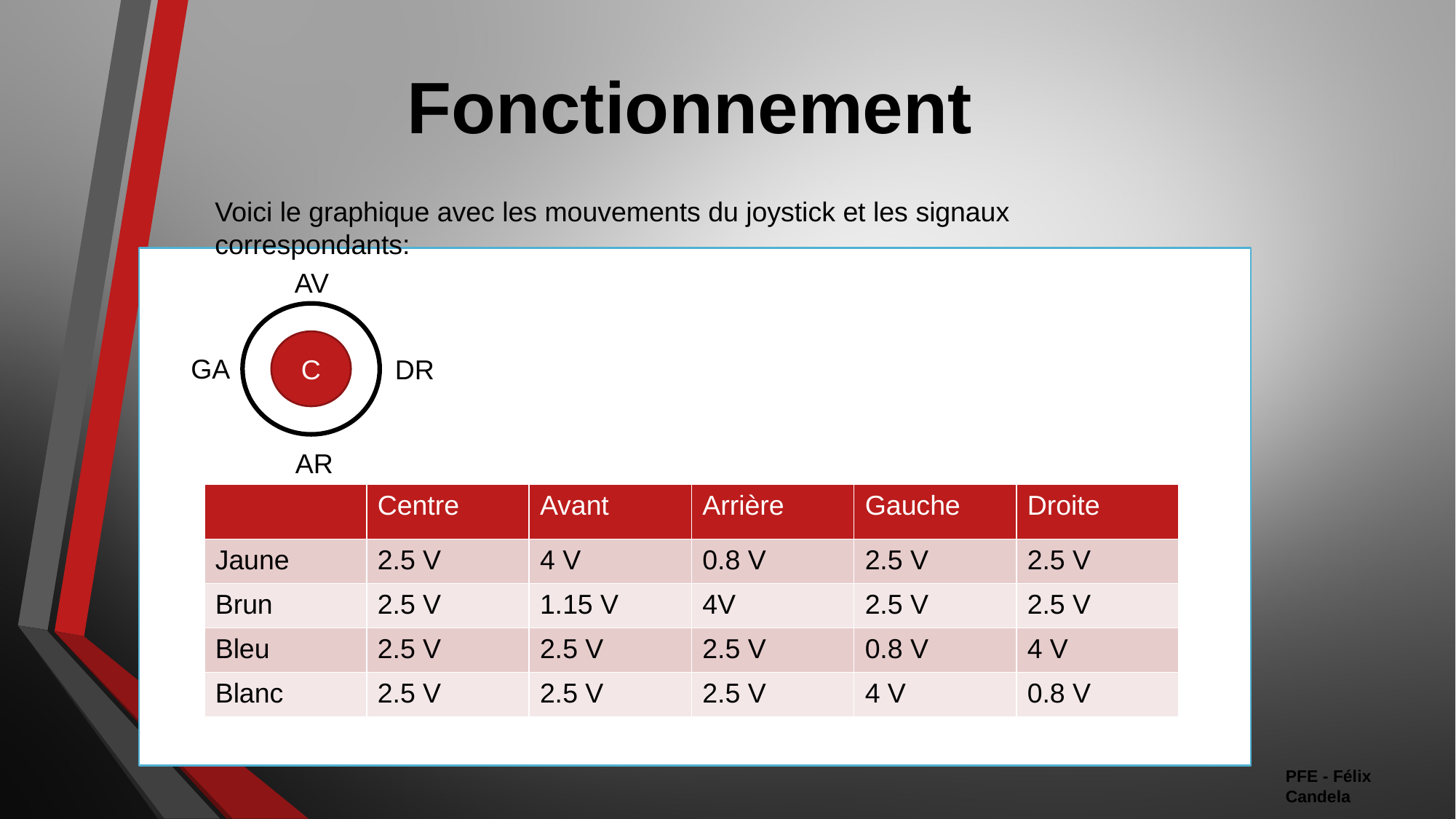

Fonctionnement
Voici le graphique avec les mouvements du joystick et les signaux correspondants:

AV

C
GA
DR
AR
|  | Centre | Avant | Arrière | Gauche | Droite |
| --- | --- | --- | --- | --- | --- |
| Jaune | 2.5 V | 4 V | 0.8 V | 2.5 V | 2.5 V |
| Brun | 2.5 V | 1.15 V | 4V | 2.5 V | 2.5 V |
| Bleu | 2.5 V | 2.5 V | 2.5 V | 0.8 V | 4 V |
| Blanc | 2.5 V | 2.5 V | 2.5 V | 4 V | 0.8 V |
PFE - Félix Candela